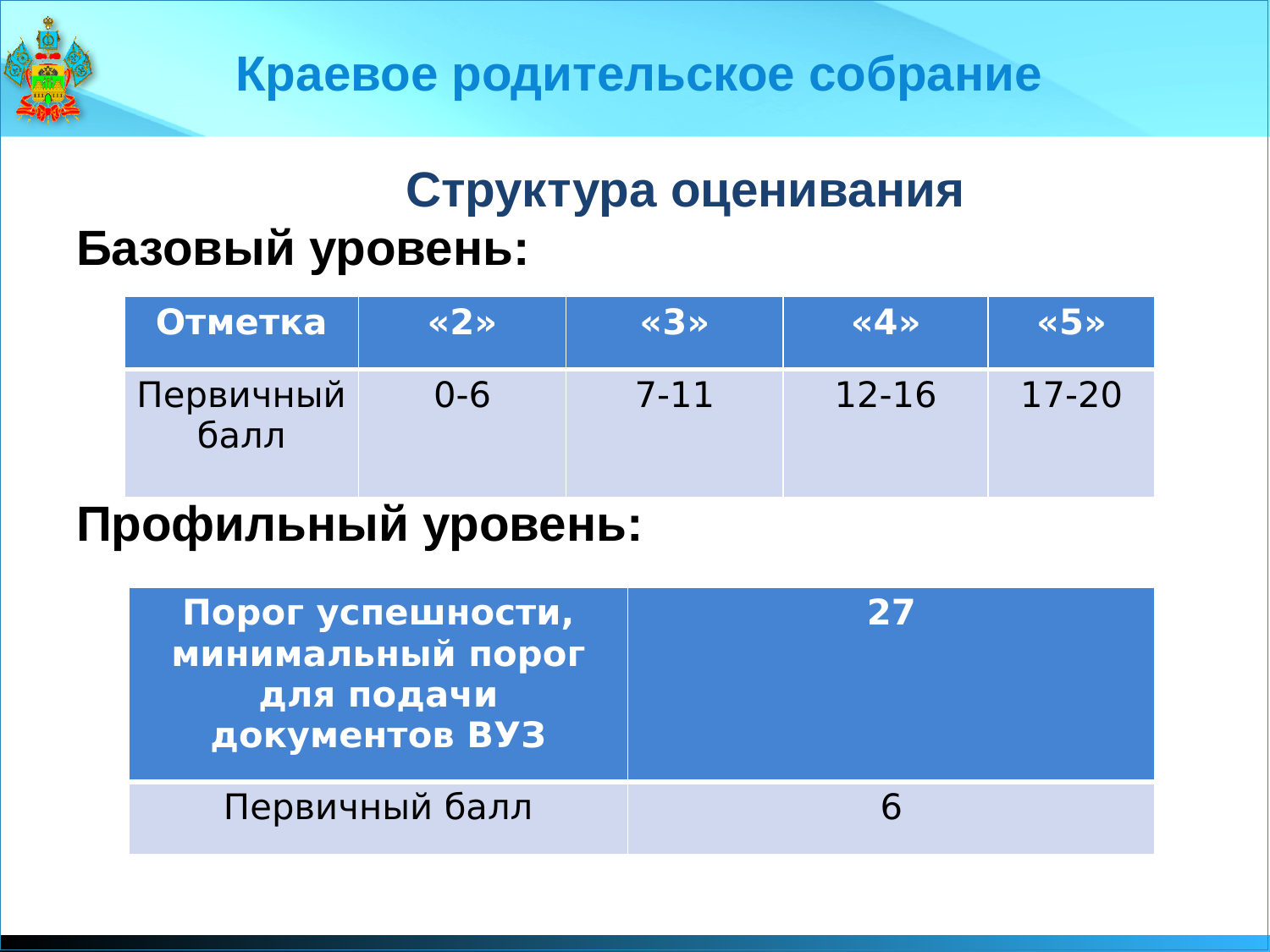

Краевое родительское собрание

Базовый уровень:

Профильный уровень:
# Структура оценивания
| Отметка | «2» | «3» | «4» | «5» |
| --- | --- | --- | --- | --- |
| Первичный балл | 0-6 | 7-11 | 12-16 | 17-20 |
| Порог успешности, минимальный порог для подачи документов ВУЗ | 27 |
| --- | --- |
| Первичный балл | 6 |